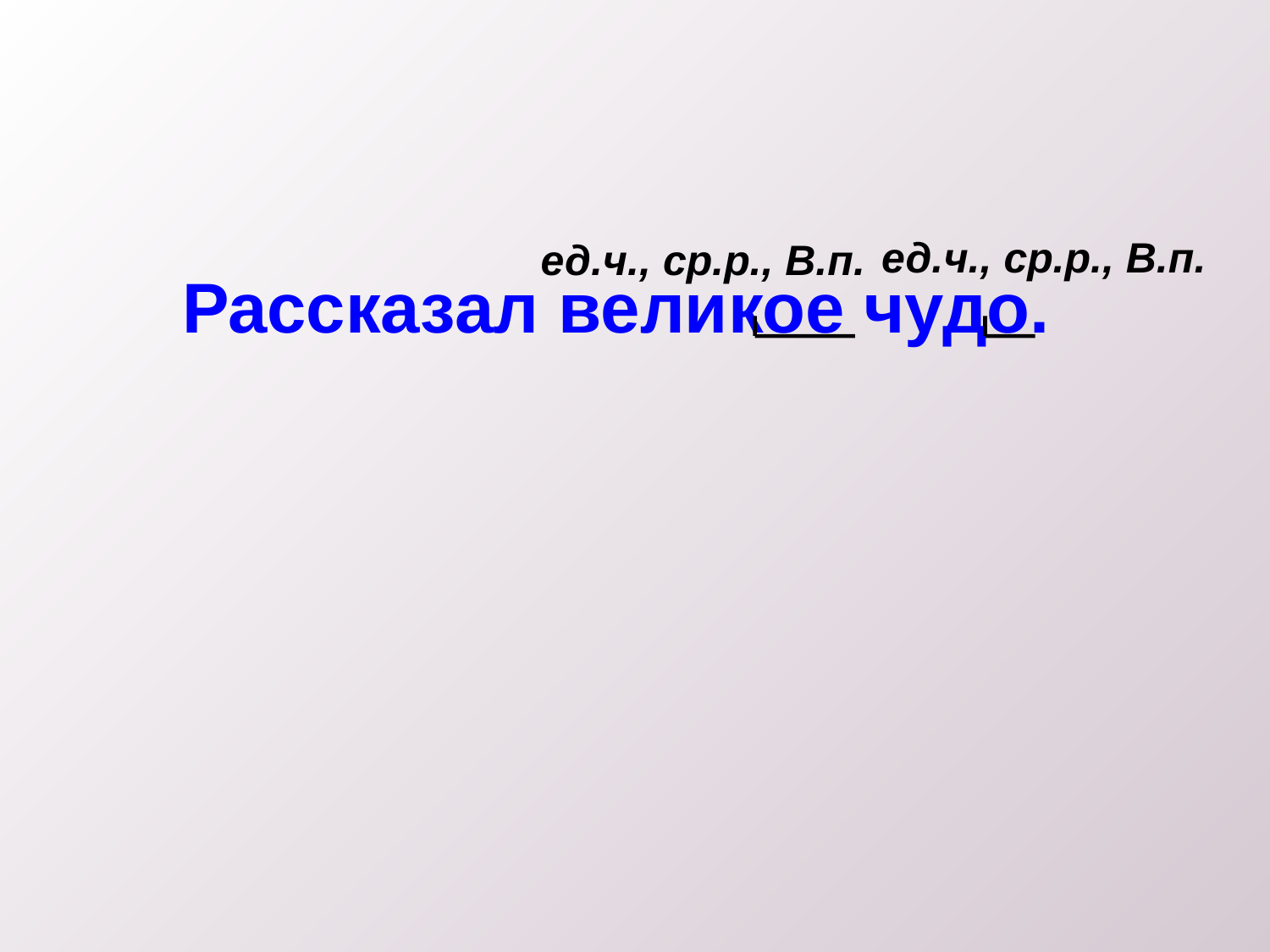

ед.ч., ср.р., В.п.
ед.ч., ср.р., В.п.
Рассказал великое чудо.